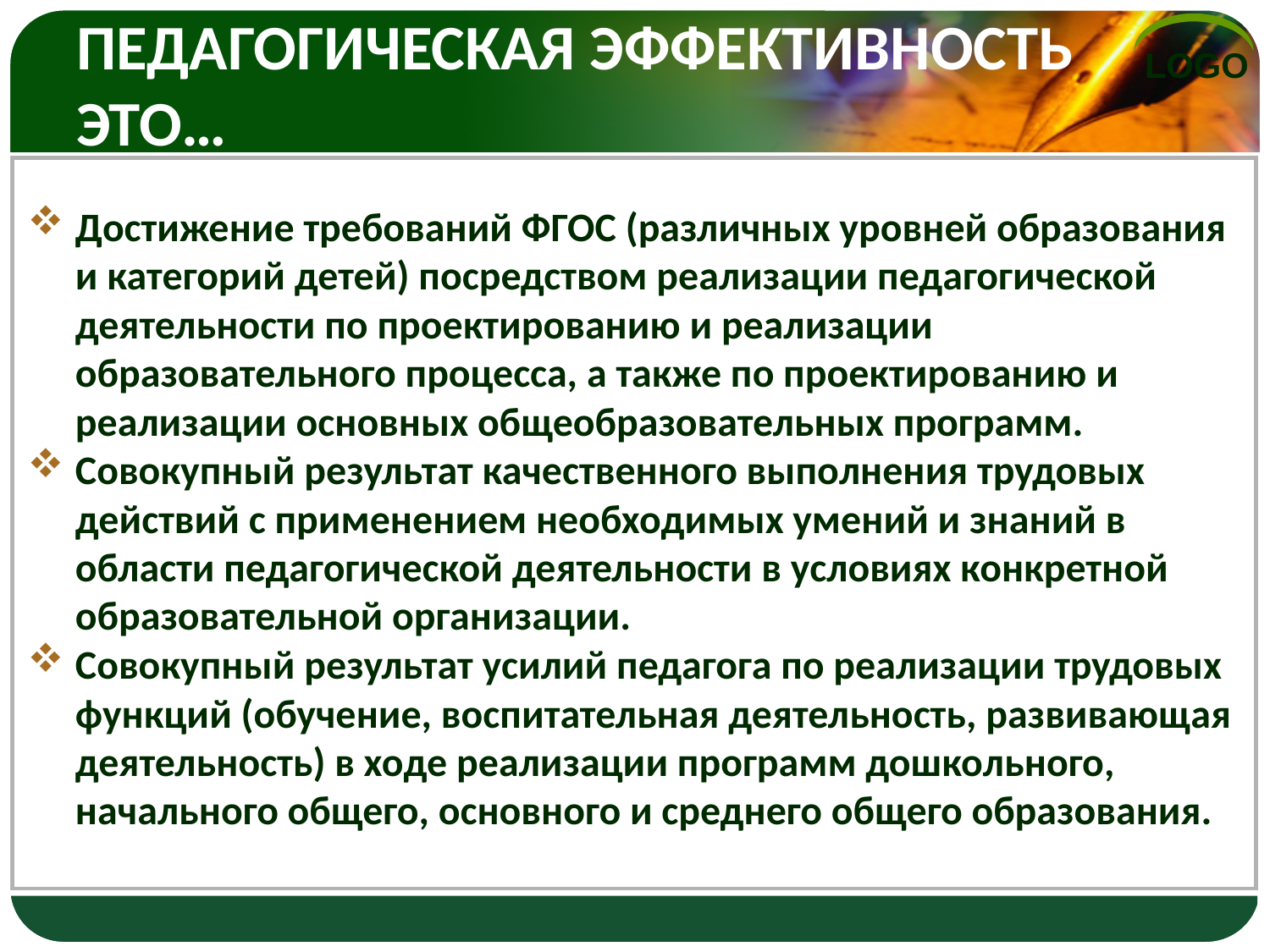

# ПЕДАГОГИЧЕСКАЯ ЭФФЕКТИВНОСТЬ ЭТО…
Достижение требований ФГОС (различных уровней образования и категорий детей) посредством реализации педагогической деятельности по проектированию и реализации образовательного процесса, а также по проектированию и реализации основных общеобразовательных программ.
Совокупный результат качественного выполнения трудовых действий с применением необходимых умений и знаний в области педагогической деятельности в условиях конкретной образовательной организации.
Совокупный результат усилий педагога по реализации трудовых функций (обучение, воспитательная деятельность, развивающая деятельность) в ходе реализации программ дошкольного, начального общего, основного и среднего общего образования.